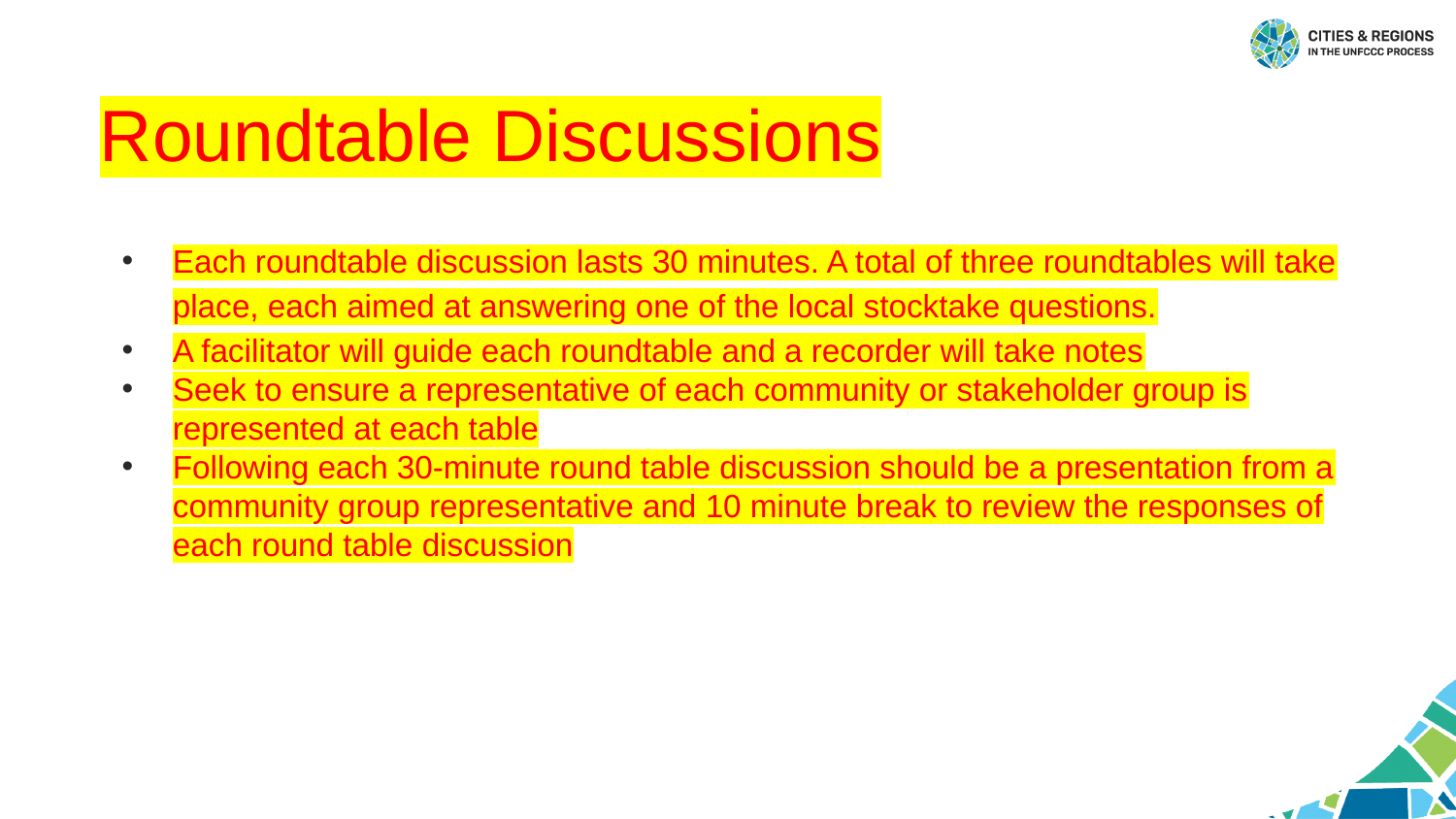

Roundtable Discussions
Each roundtable discussion lasts 30 minutes. A total of three roundtables will take place, each aimed at answering one of the local stocktake questions.
A facilitator will guide each roundtable and a recorder will take notes
Seek to ensure a representative of each community or stakeholder group is represented at each table
Following each 30-minute round table discussion should be a presentation from a community group representative and 10 minute break to review the responses of each round table discussion